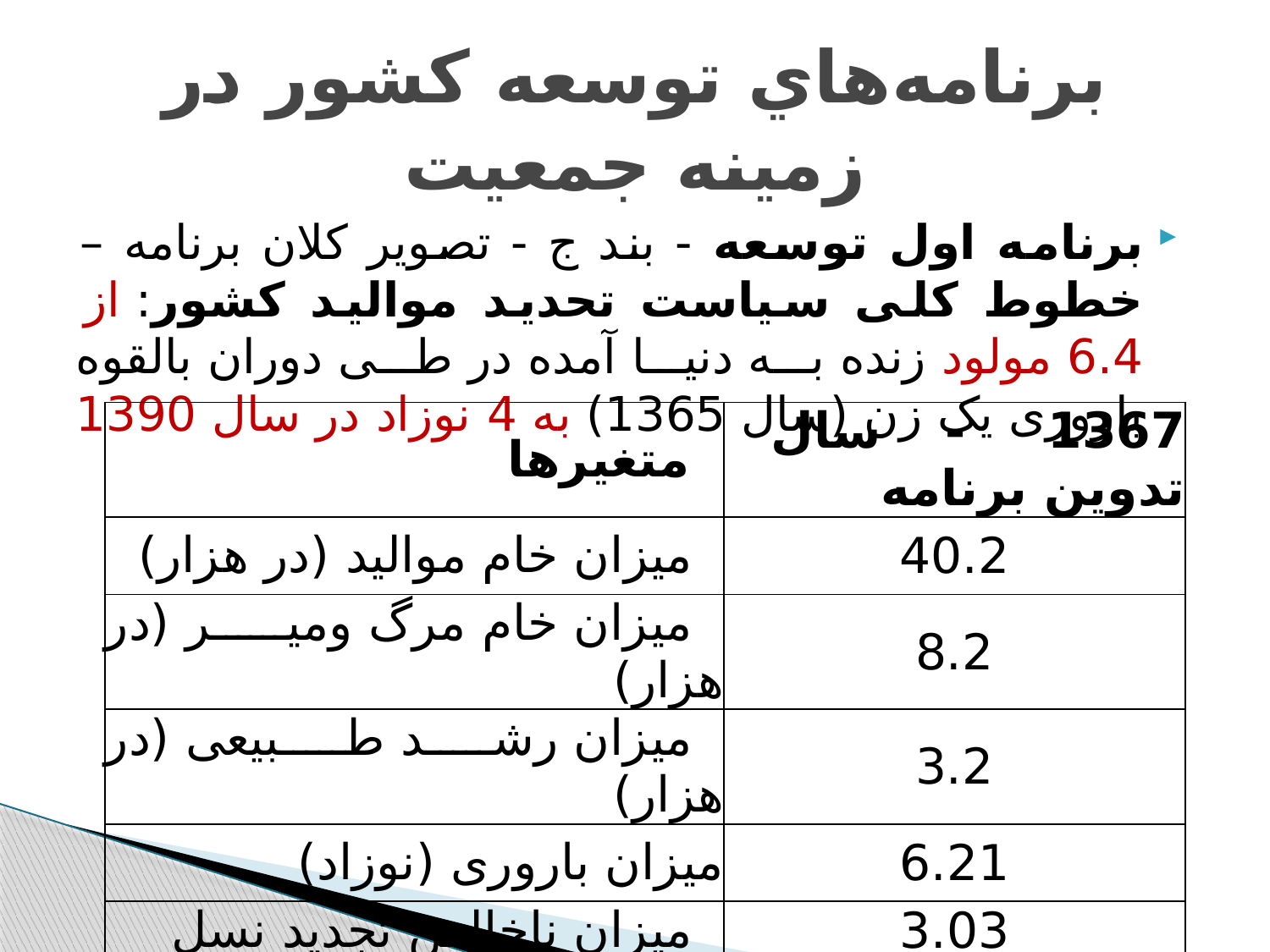

# برنامه‌هاي توسعه کشور در زمينه جمعيت
برنامه اول توسعه - بند ج - تصوير كلان برنامه – خطوط کلی سياست تحديد مواليد کشور: از 6.4 مولود زنده به دنيا آمده در طی دوران بالقوه باروری يک زن (سال 1365) به 4 نوزاد در سال 1390
| متغيرها | 1367 - سال تدوين برنامه |
| --- | --- |
| ميزان خام مواليد (در هزار) | 40.2 |
| ميزان خام مرگ ومير (در هزار) | 8.2 |
| ميزان رشد طبيعی (در هزار) | 3.2 |
| ميزان باروری (نوزاد) | 6.21 |
| ميزان ناخالص تجديد نسل | 3.03 |